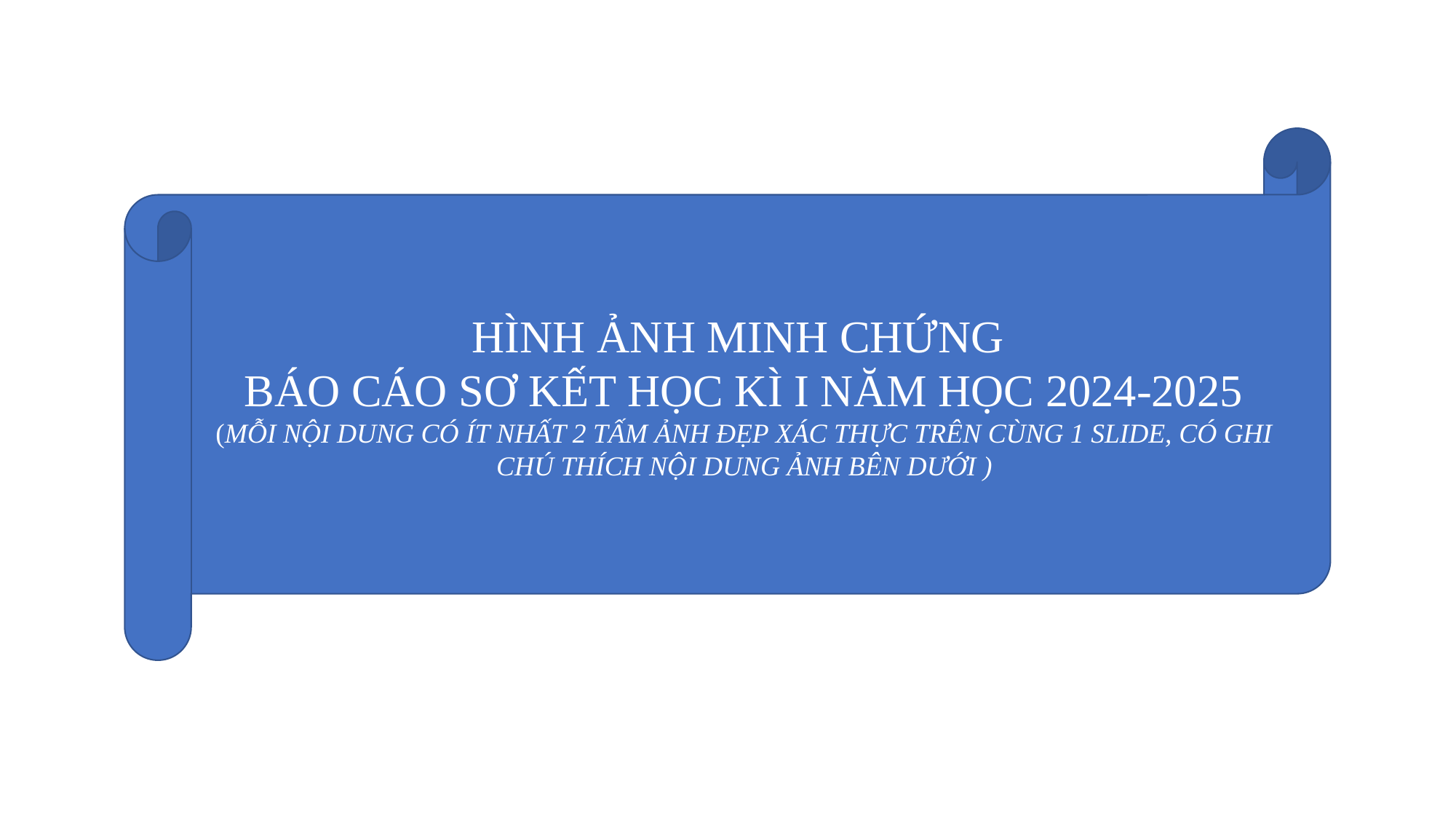

HÌNH ẢNH MINH CHỨNG
BÁO CÁO SƠ KẾT HỌC KÌ I NĂM HỌC 2024-2025
(MỖI NỘI DUNG CÓ ÍT NHẤT 2 TẤM ẢNH ĐẸP XÁC THỰC TRÊN CÙNG 1 SLIDE, CÓ GHI CHÚ THÍCH NỘI DUNG ẢNH BÊN DƯỚI )